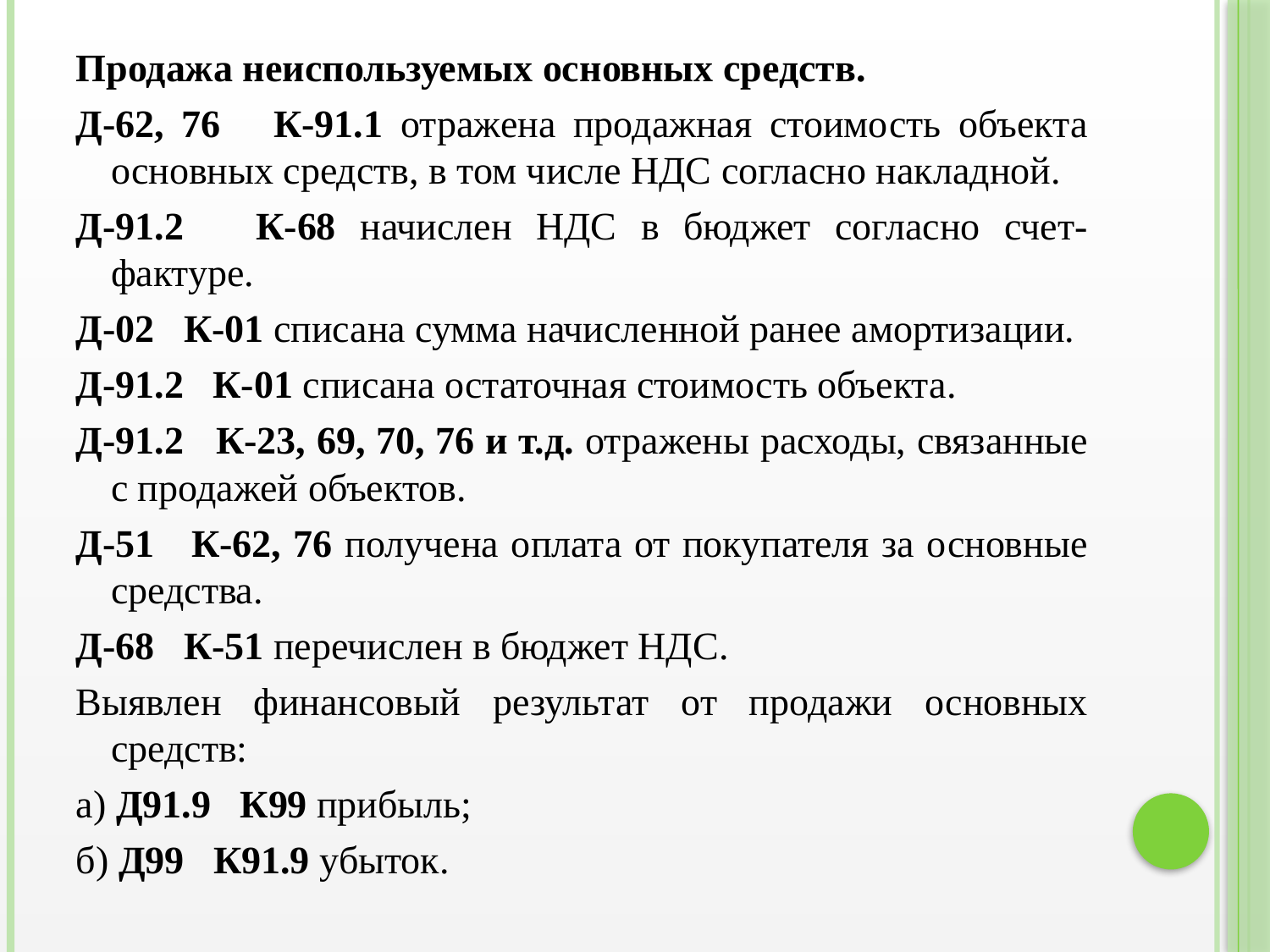

Продажа неиспользуемых основных средств.
Д-62, 76   К-91.1 отражена продажная стоимость объекта основных средств, в том числе НДС согласно накладной.
Д-91.2   К-68 начислен НДС в бюджет согласно счет-фактуре.
Д-02   К-01 списана сумма начисленной ранее амортизации.
Д-91.2   К-01 списана остаточная стоимость объекта.
Д-91.2   К-23, 69, 70, 76 и т.д. отражены расходы, связанные с продажей объектов.
Д-51   К-62, 76 получена оплата от покупателя за основные средства.
Д-68   К-51 перечислен в бюджет НДС.
Выявлен финансовый результат от продажи основных средств:
а) Д91.9   К99 прибыль;
б) Д99   К91.9 убыток.